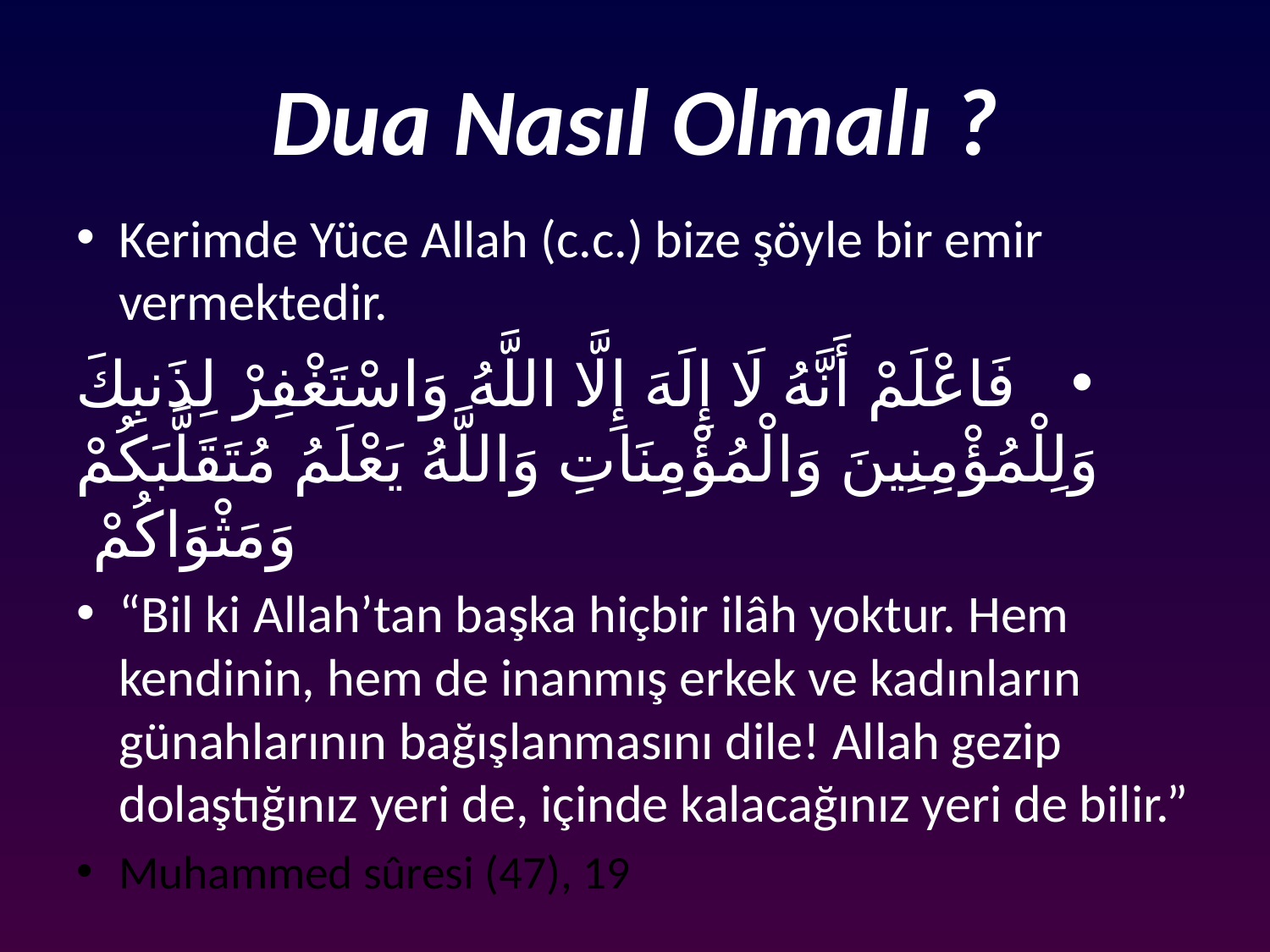

# Dua Nasıl Olmalı ?
Kerimde Yüce Allah (c.c.) bize şöyle bir emir vermektedir.
فَاعْلَمْ أَنَّهُ لَا إِلَهَ إِلَّا اللَّهُ وَاسْتَغْفِرْ لِذَنبِكَ وَلِلْمُؤْمِنِينَ وَالْمُؤْمِنَاتِ وَاللَّهُ يَعْلَمُ مُتَقَلَّبَكُمْ وَمَثْوَاكُمْ
“Bil ki Allah’tan başka hiçbir ilâh yoktur. Hem kendinin, hem de inanmış erkek ve kadınların günahlarının bağışlanmasını dile! Allah gezip dolaştığınız yeri de, içinde kalacağınız yeri de bilir.”
Muhammed sûresi (47), 19